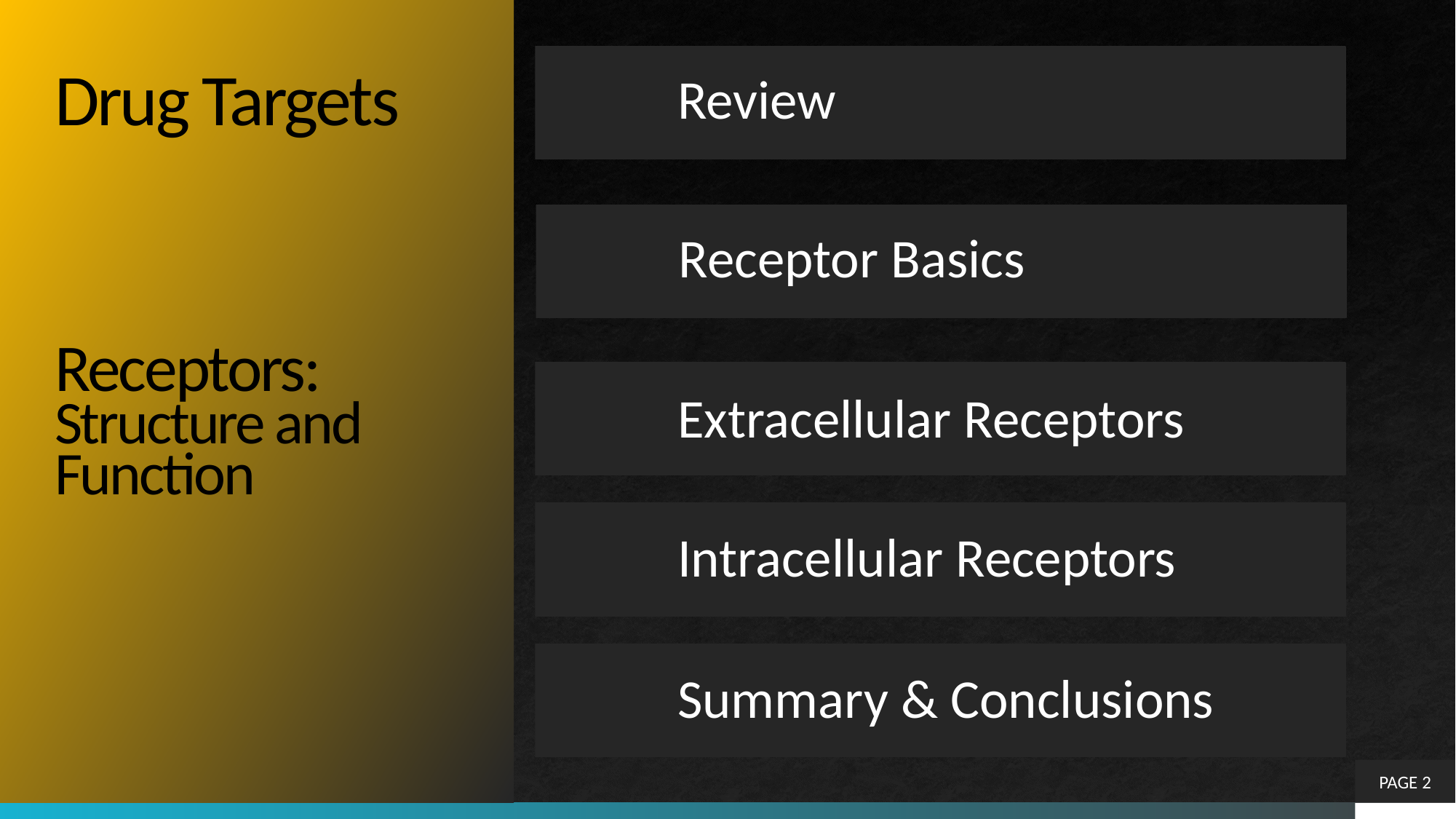

# Drug Targets Receptors: Structure and Function
Review

Receptor Basics

Extracellular Receptors

Intracellular Receptors

Summary & Conclusions
PAGE 2